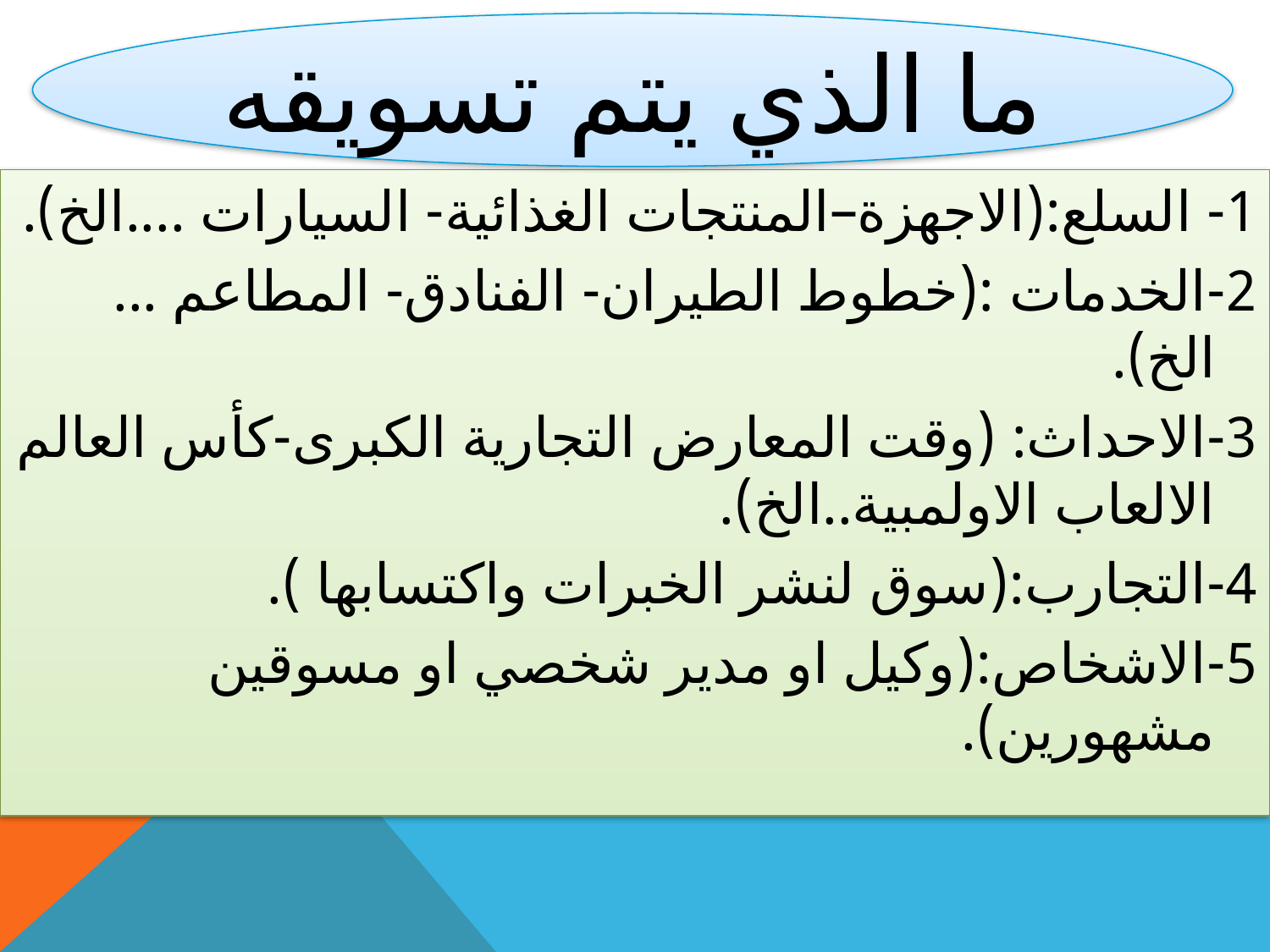

ما الذي يتم تسويقه
#
1- السلع:(الاجهزة–المنتجات الغذائية- السيارات ....الخ).
2-الخدمات :(خطوط الطيران- الفنادق- المطاعم ... الخ).
3-الاحداث: (وقت المعارض التجارية الكبرى-كأس العالم الالعاب الاولمبية..الخ).
4-التجارب:(سوق لنشر الخبرات واكتسابها ).
5-الاشخاص:(وكيل او مدير شخصي او مسوقين مشهورين).